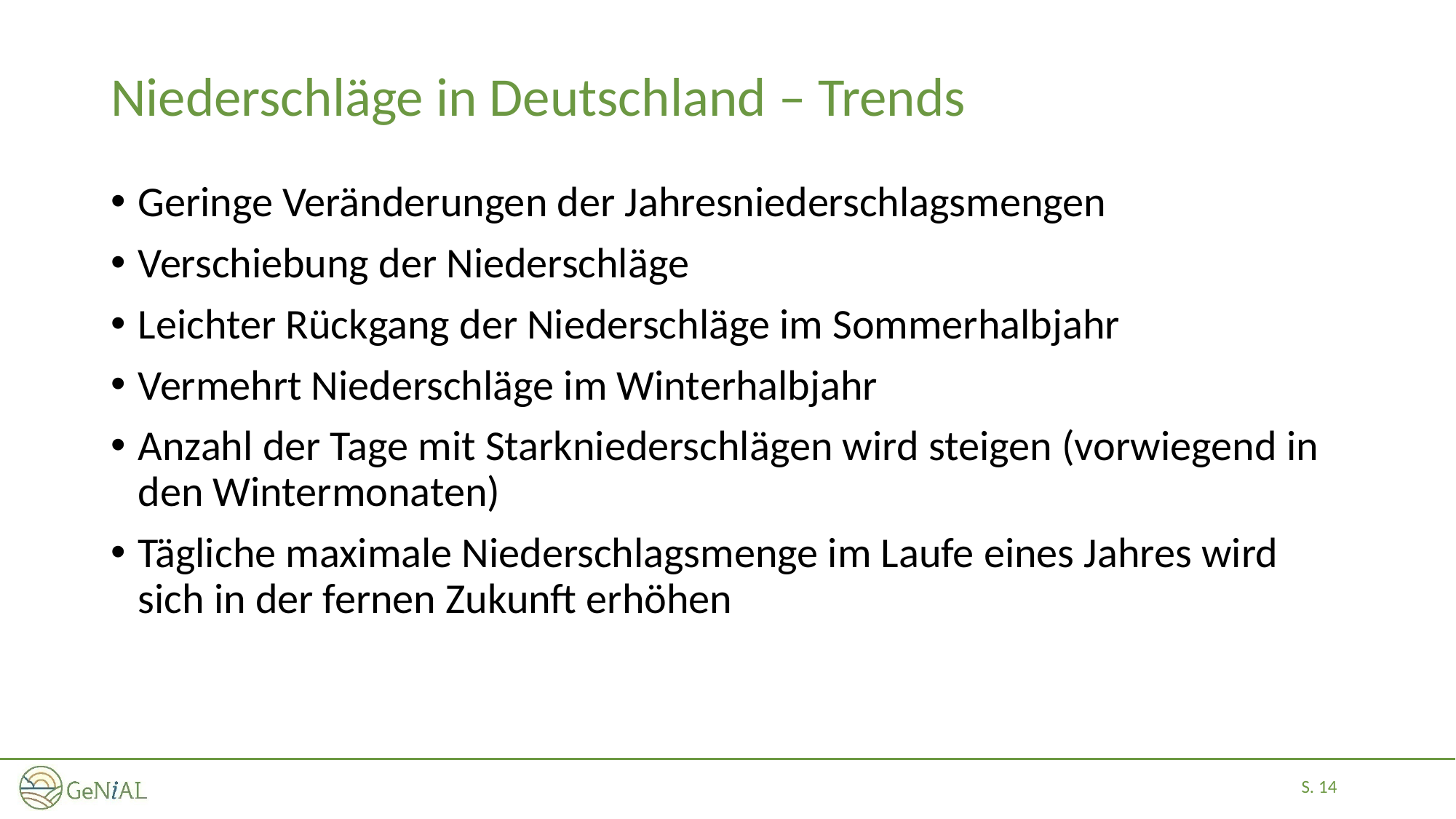

# Niederschläge in Deutschland – Trends
Geringe Veränderungen der Jahresniederschlagsmengen
Verschiebung der Niederschläge
Leichter Rückgang der Niederschläge im Sommerhalbjahr
Vermehrt Niederschläge im Winterhalbjahr
Anzahl der Tage mit Starkniederschlägen wird steigen (vorwiegend in den Wintermonaten)
Tägliche maximale Niederschlagsmenge im Laufe eines Jahres wird sich in der fernen Zukunft erhöhen